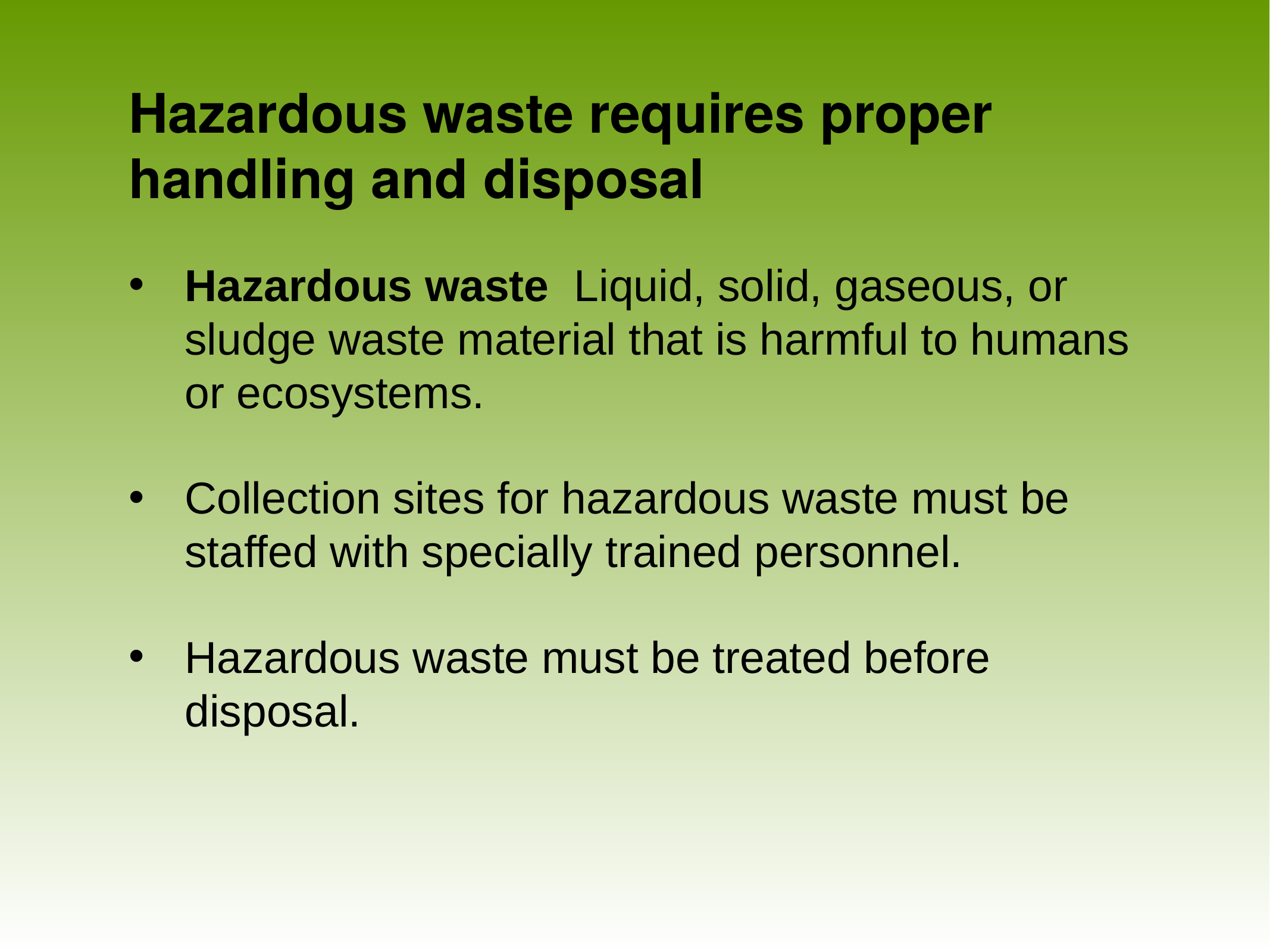

# Hazardous waste requires proper handling and disposal
Hazardous waste  Liquid, solid, gaseous, or sludge waste material that is harmful to humans or ecosystems.
Collection sites for hazardous waste must be staffed with specially trained personnel.
Hazardous waste must be treated before disposal.